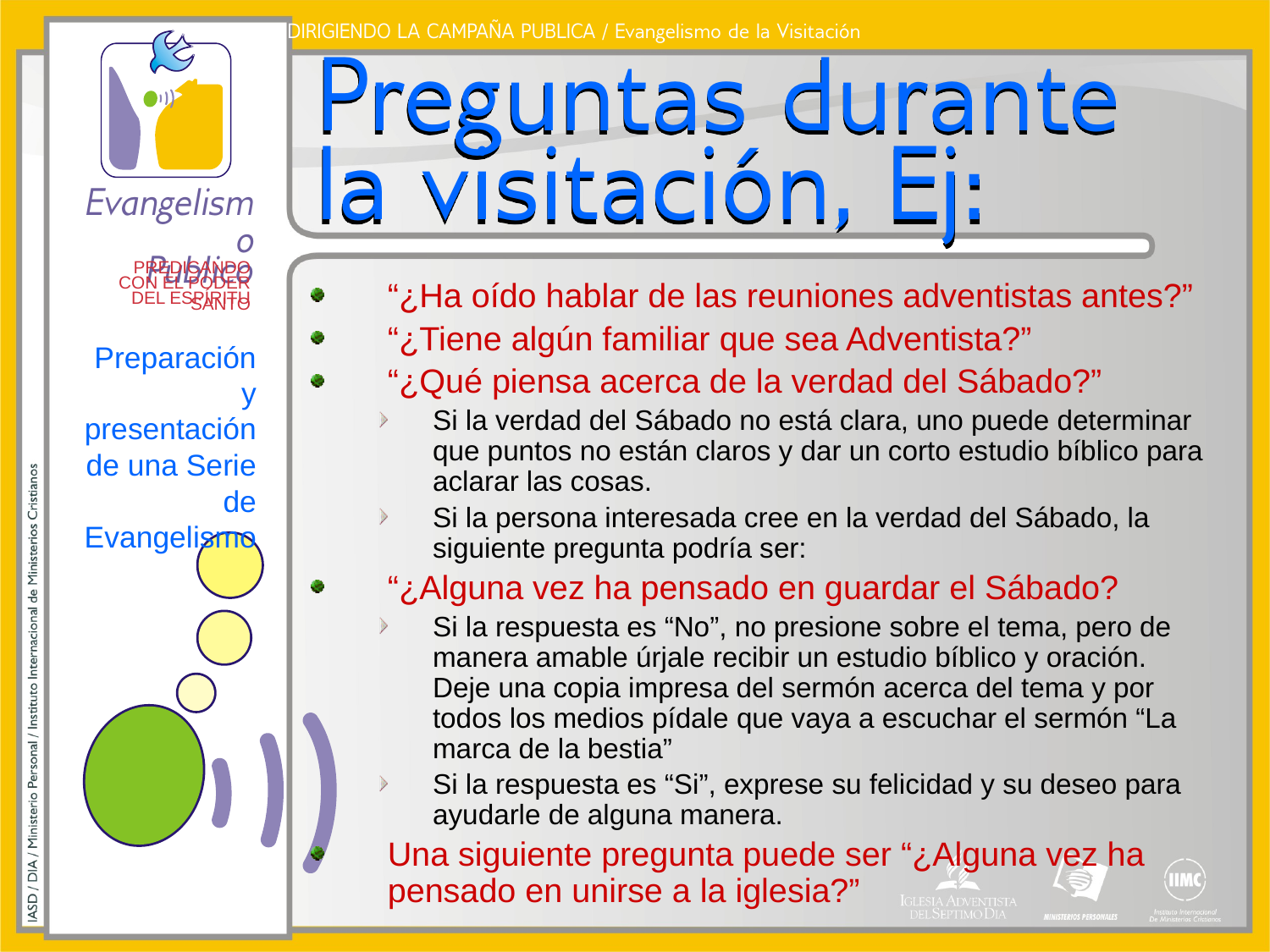

DIRIGIENDO LA CAMPAÑA PUBLICA / Evangelismo de la Visitación
# Preguntas durante la visitación, Ej:
“¿Ha oído hablar de las reuniones adventistas antes?”
“¿Tiene algún familiar que sea Adventista?”
“¿Qué piensa acerca de la verdad del Sábado?”
Si la verdad del Sábado no está clara, uno puede determinar que puntos no están claros y dar un corto estudio bíblico para aclarar las cosas.
Si la persona interesada cree en la verdad del Sábado, la siguiente pregunta podría ser:
“¿Alguna vez ha pensado en guardar el Sábado?
Si la respuesta es “No”, no presione sobre el tema, pero de manera amable úrjale recibir un estudio bíblico y oración.   Deje una copia impresa del sermón acerca del tema y por todos los medios pídale que vaya a escuchar el sermón “La marca de la bestia”
Si la respuesta es “Si”, exprese su felicidad y su deseo para ayudarle de alguna manera.
Una siguiente pregunta puede ser “¿Alguna vez ha pensado en unirse a la iglesia?”